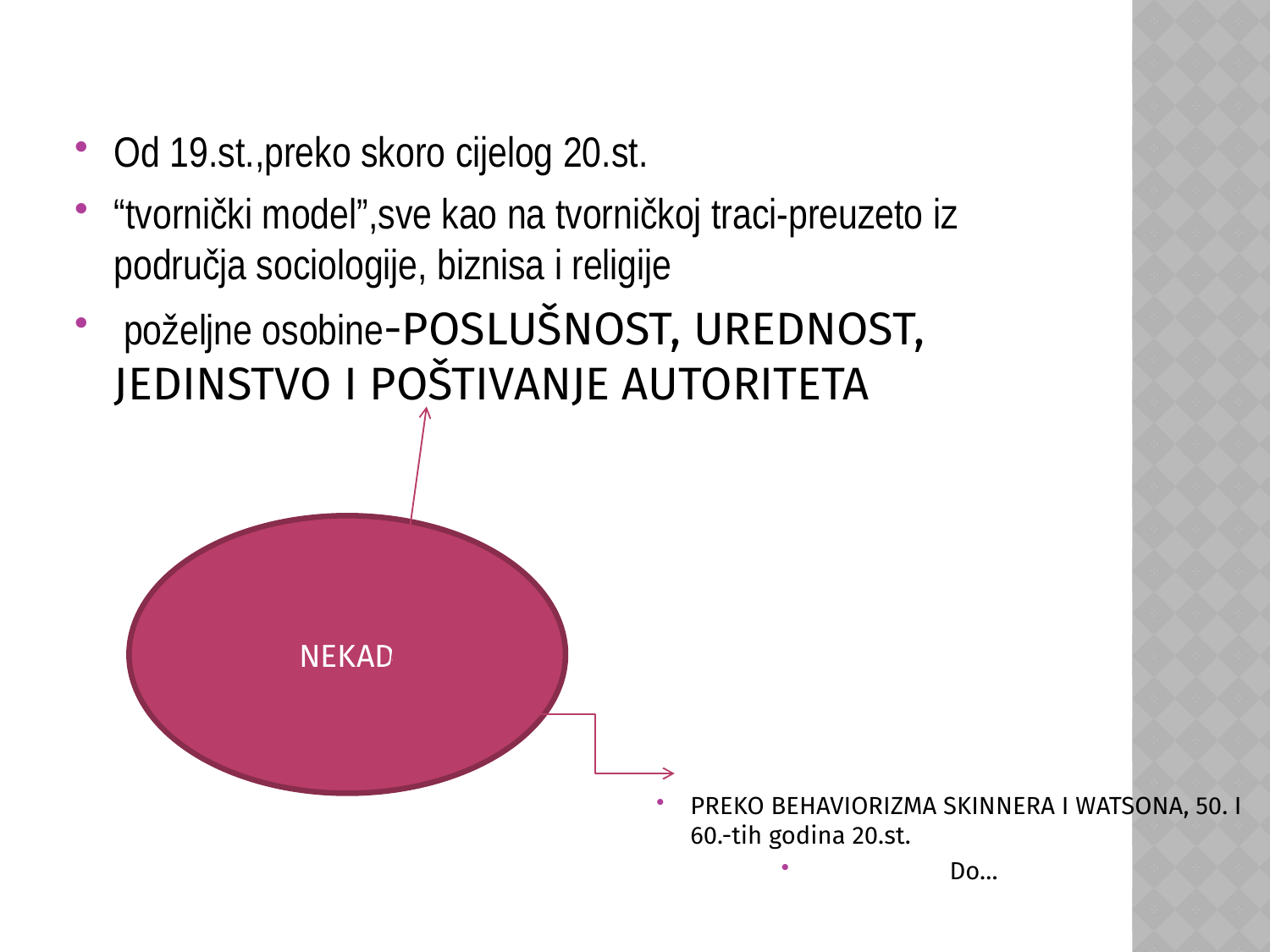

#
Od 19.st.,preko skoro cijelog 20.st.
“tvornički model”,sve kao na tvorničkoj traci-preuzeto iz područja sociologije, biznisa i religije
 poželjne osobine-POSLUŠNOST, UREDNOST, JEDINSTVO I POŠTIVANJE AUTORITETA
NEKAD
PREKO BEHAVIORIZMA SKINNERA I WATSONA, 50. I 60.-tih godina 20.st.
Do…